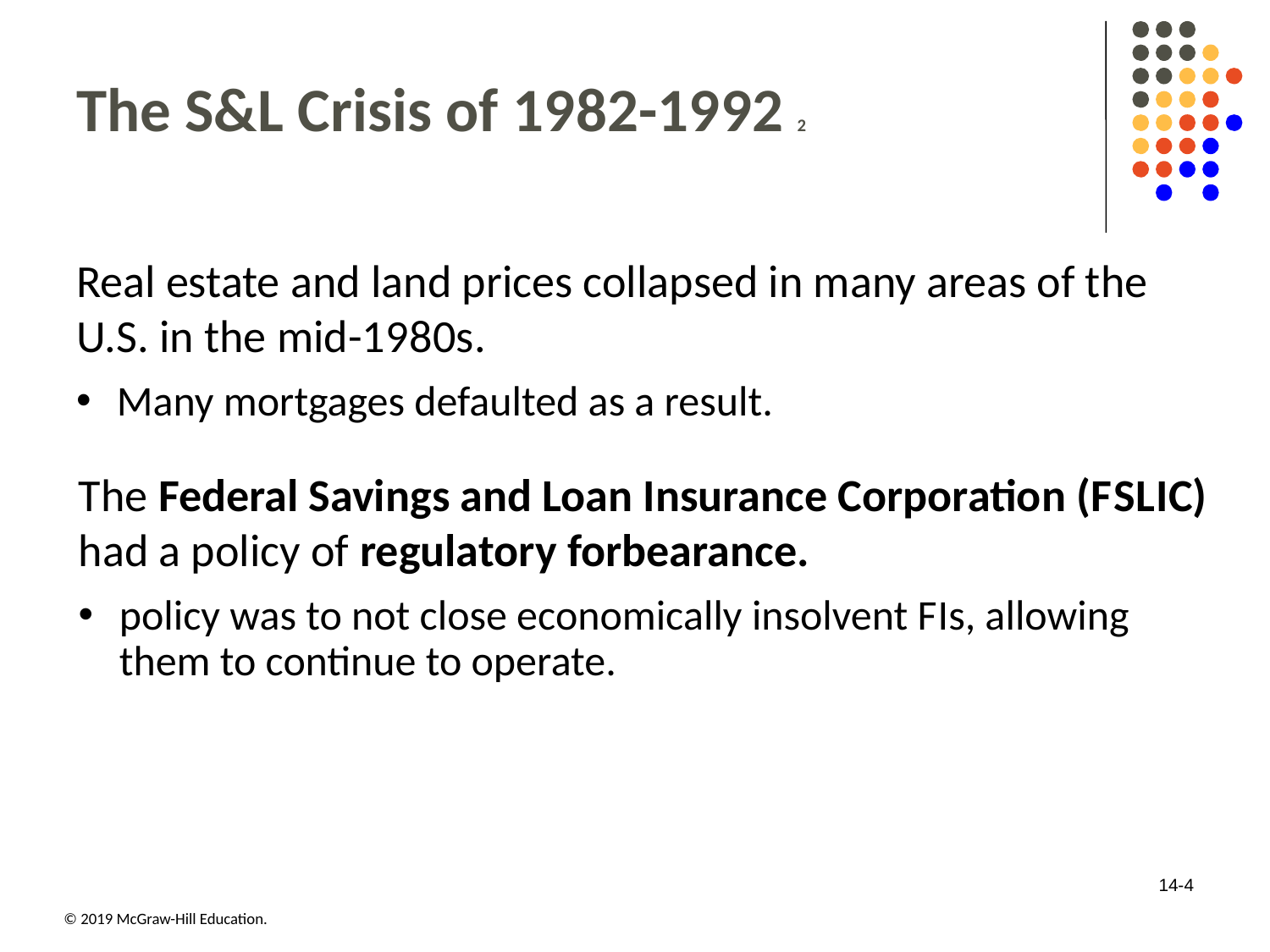

# The S&L Crisis of 19 82-19 92 2
Real estate and land prices collapsed in many areas of the U.S. in the mid-19 80s.
Many mortgages defaulted as a result.
The Federal Savings and Loan Insurance Corporation (F S L I C) had a policy of regulatory forbearance.
policy was to not close economically insolvent F I s, allowing them to continue to operate.
14-4